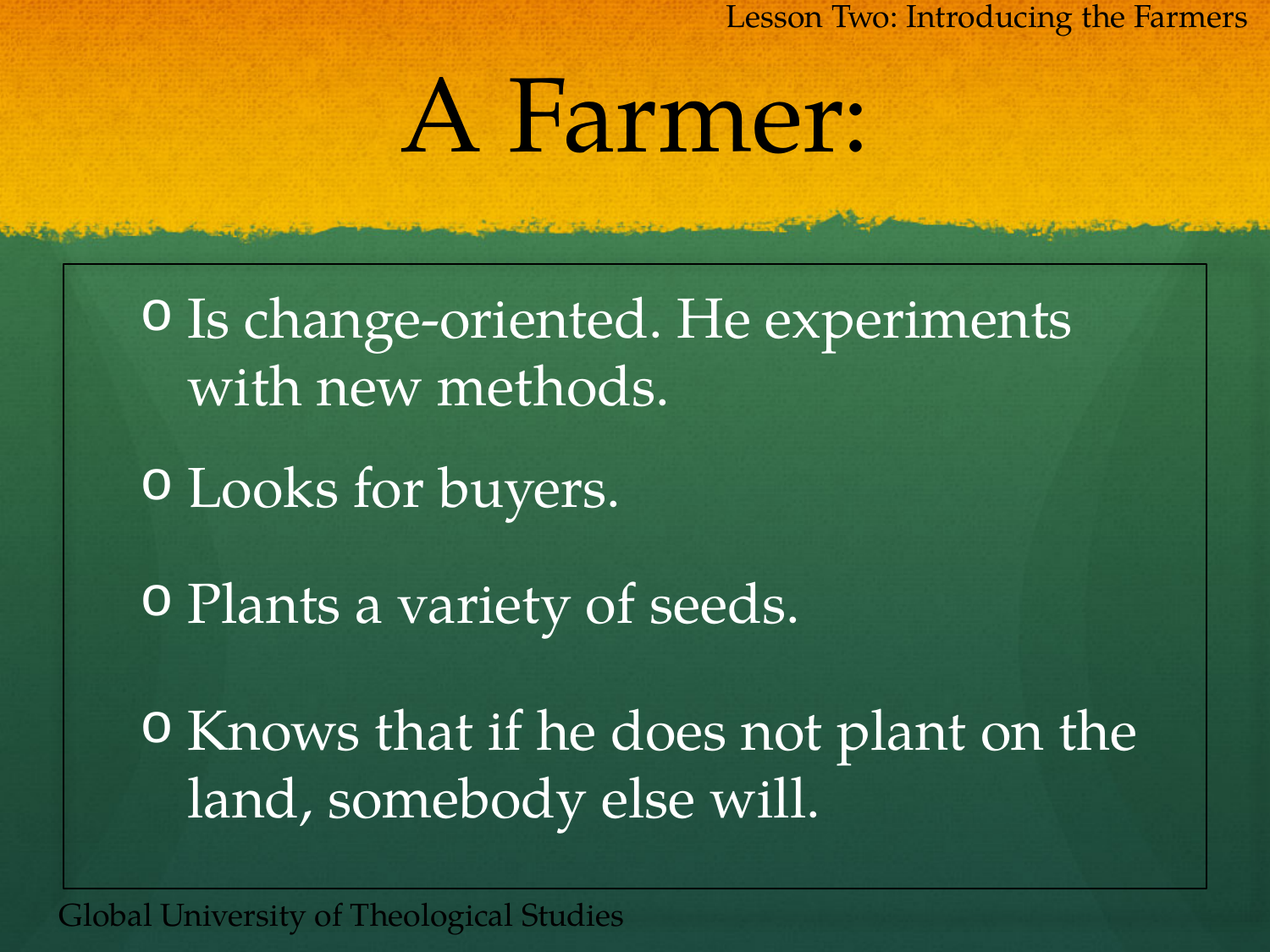

Lesson Two: Introducing the Farmers

# A Farmer:

Is change-oriented. He experiments with new methods.
Looks for buyers.
Plants a variety of seeds.
Knows that if he does not plant on the land, somebody else will.
Global University of Theological Studies